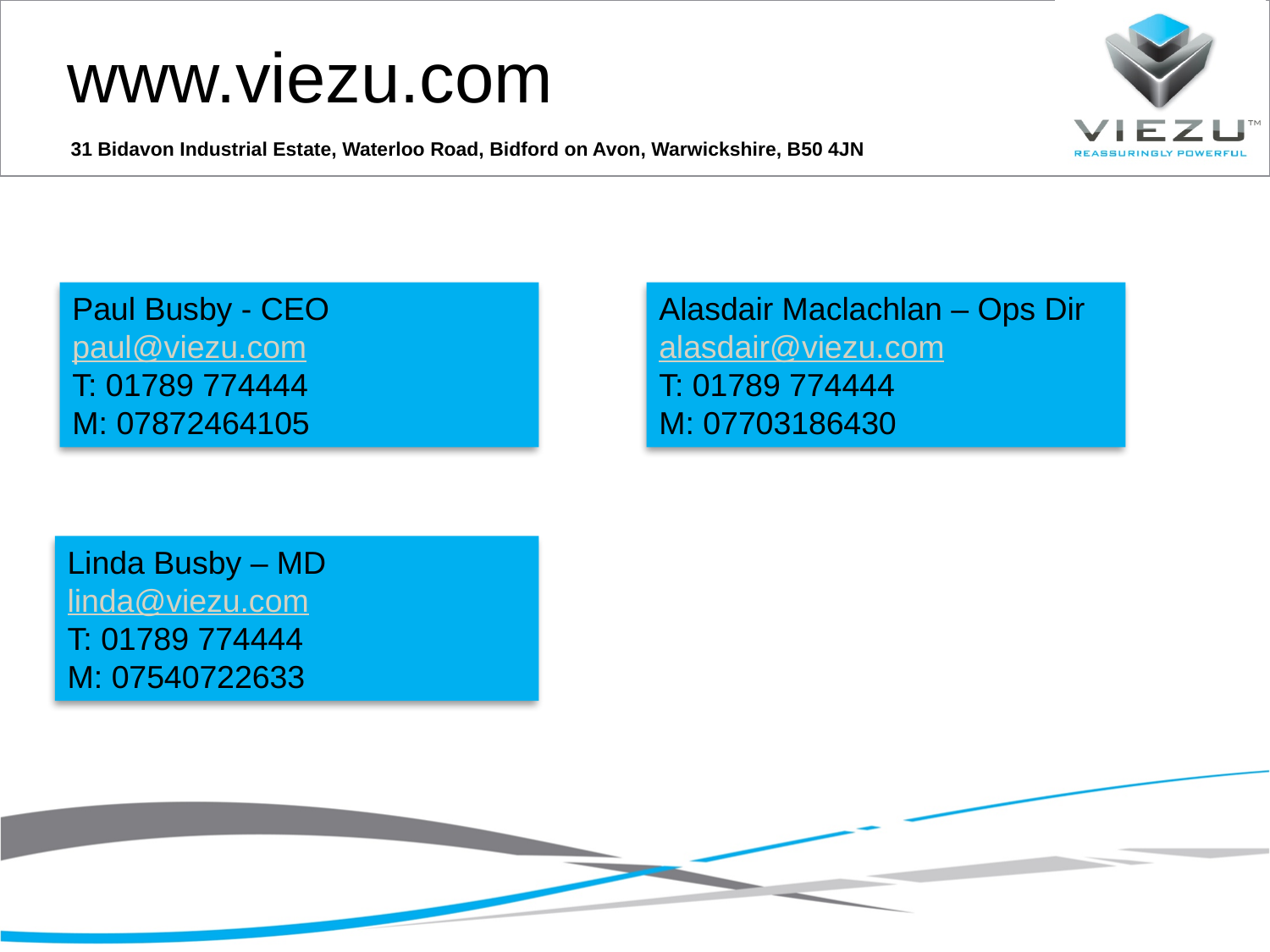

www.viezu.com
31 Bidavon Industrial Estate, Waterloo Road, Bidford on Avon, Warwickshire, B50 4JN
Alasdair Maclachlan – Ops Dir
alasdair@viezu.com
T: 01789 774444
M: 07703186430
Paul Busby - CEO
paul@viezu.com
T: 01789 774444
M: 07872464105
Linda Busby – MD
linda@viezu.com
T: 01789 774444
M: 07540722633